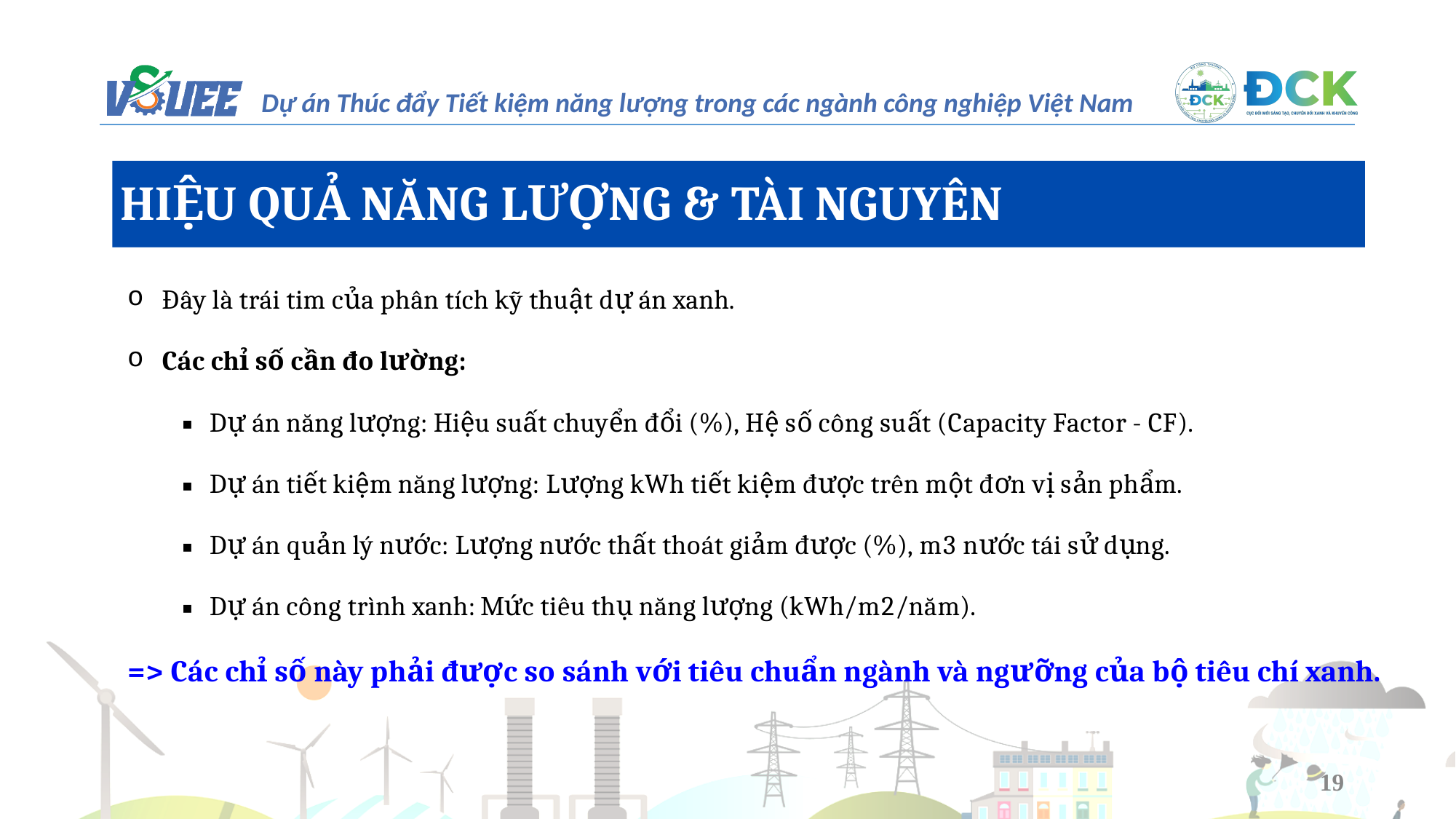

HIỆU QUẢ NĂNG LƯỢNG & TÀI NGUYÊN

Đây là trái tim của phân tích kỹ thuật dự án xanh.
Các chỉ số cần đo lường:
Dự án năng lượng: Hiệu suất chuyển đổi (%), Hệ số công suất (Capacity Factor - CF).
Dự án tiết kiệm năng lượng: Lượng kWh tiết kiệm được trên một đơn vị sản phẩm.
Dự án quản lý nước: Lượng nước thất thoát giảm được (%), m3 nước tái sử dụng.
Dự án công trình xanh: Mức tiêu thụ năng lượng (kWh/m2/năm).
=> Các chỉ số này phải được so sánh với tiêu chuẩn ngành và ngưỡng của bộ tiêu chí xanh.
19